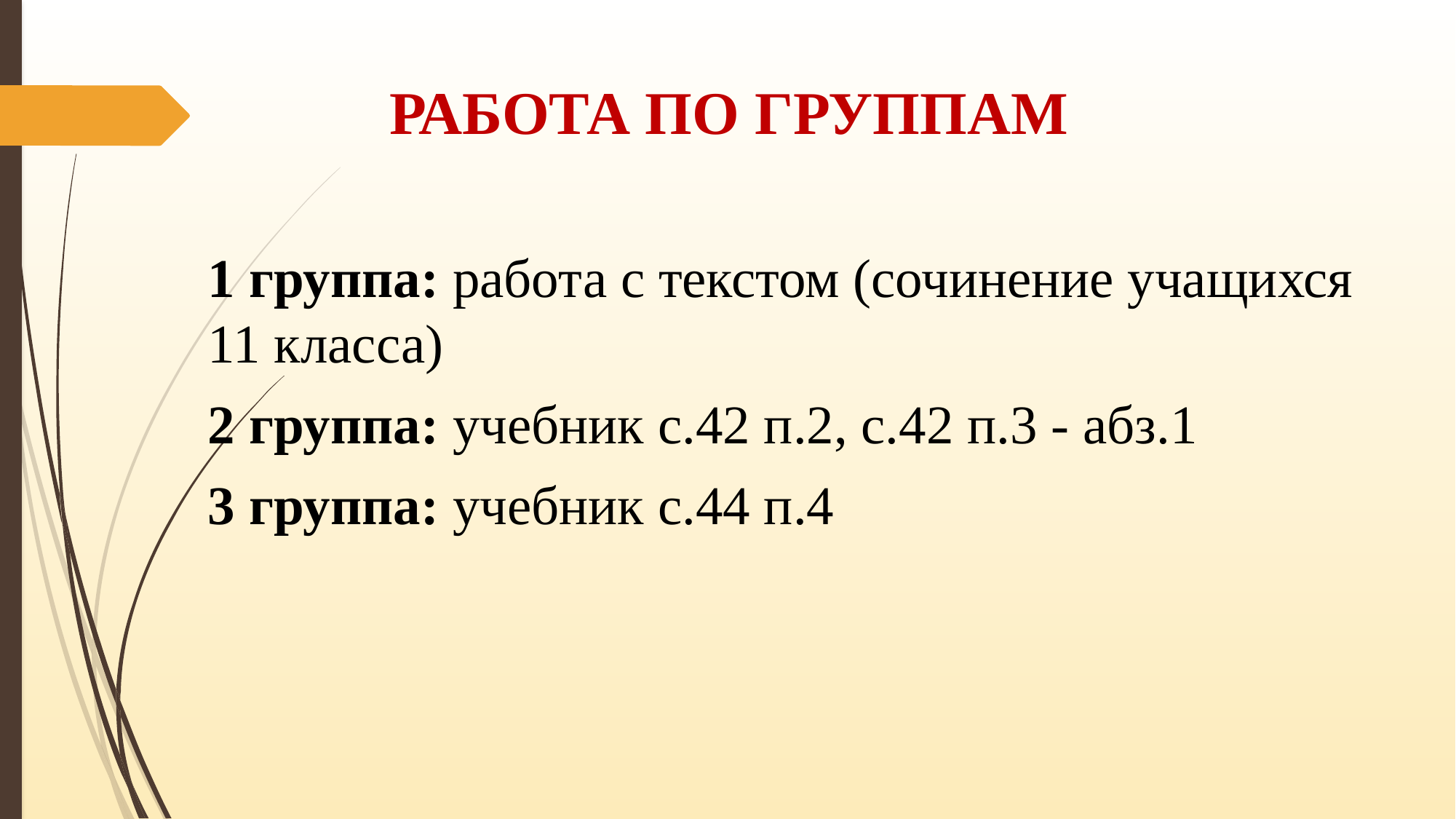

# РАБОТА ПО ГРУППАМ
1 группа: работа с текстом (сочинение учащихся 11 класса)
2 группа: учебник с.42 п.2, с.42 п.3 - абз.1
3 группа: учебник с.44 п.4